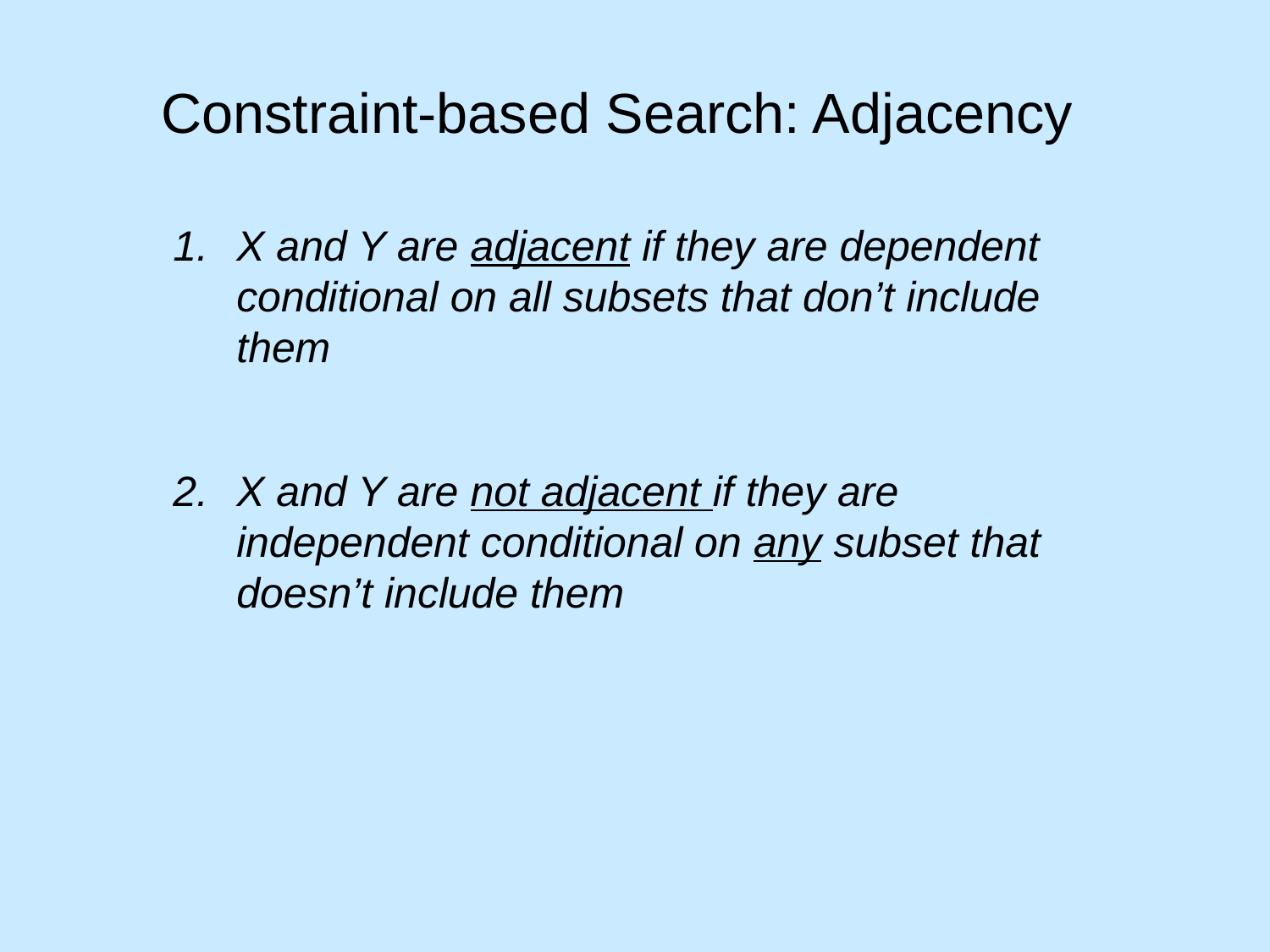

# Constraint-based Search: Adjacency
X and Y are adjacent if they are dependent conditional on all subsets that don’t include them

X and Y are not adjacent if they are independent conditional on any subset that doesn’t include them